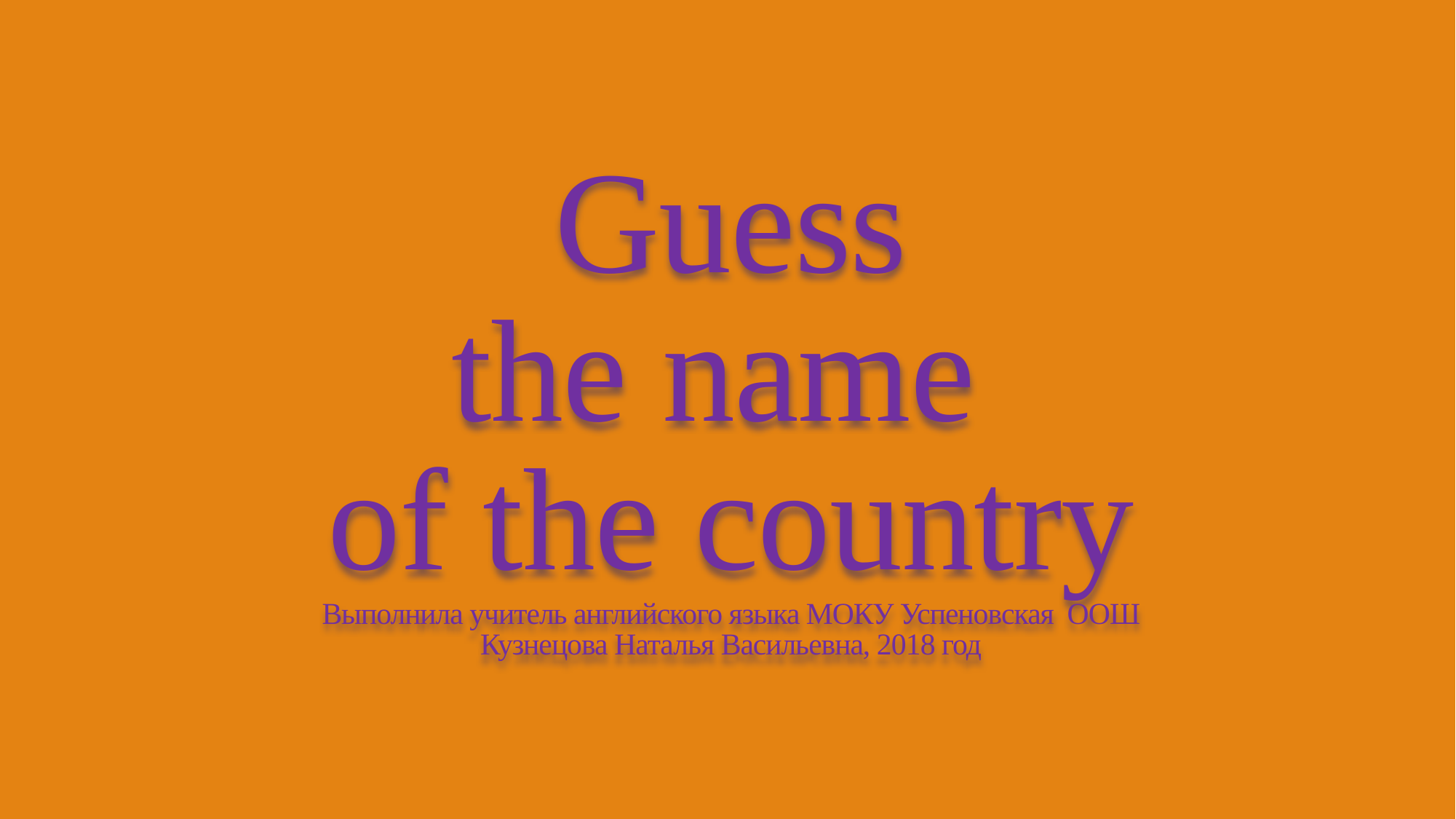

# Guess the name of the country Выполнила учитель английского языка МОКУ Успеновская  ООШ Кузнецова Наталья Васильевна, 2018 год